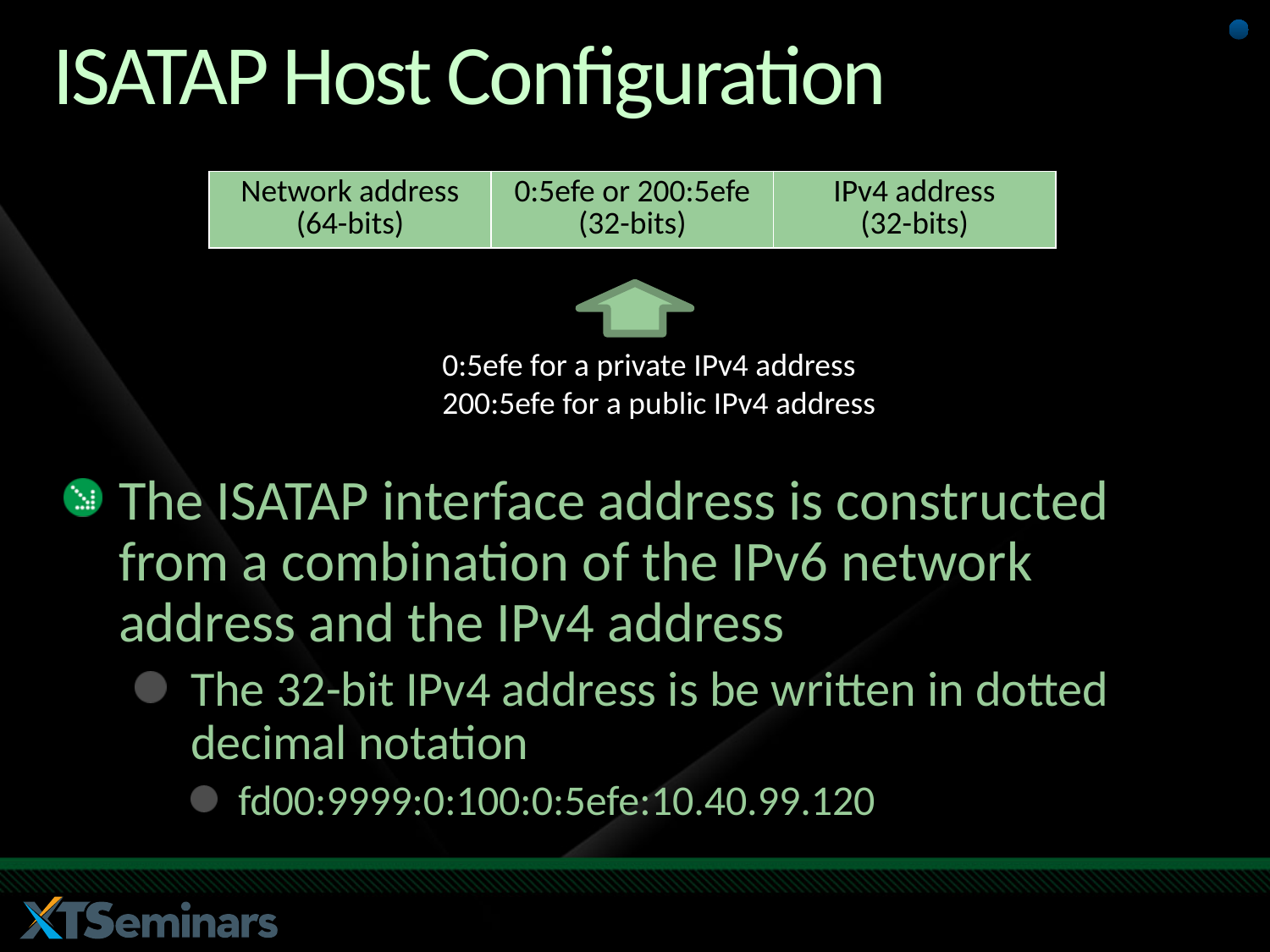

# ISATAP Host Configuration
| Network address (64-bits) | 0:5efe or 200:5efe (32-bits) | IPv4 address (32-bits) |
| --- | --- | --- |

0:5efe for a private IPv4 address
200:5efe for a public IPv4 address
The ISATAP interface address is constructed from a combination of the IPv6 network address and the IPv4 address
The 32-bit IPv4 address is be written in dotted decimal notation
fd00:9999:0:100:0:5efe:10.40.99.120